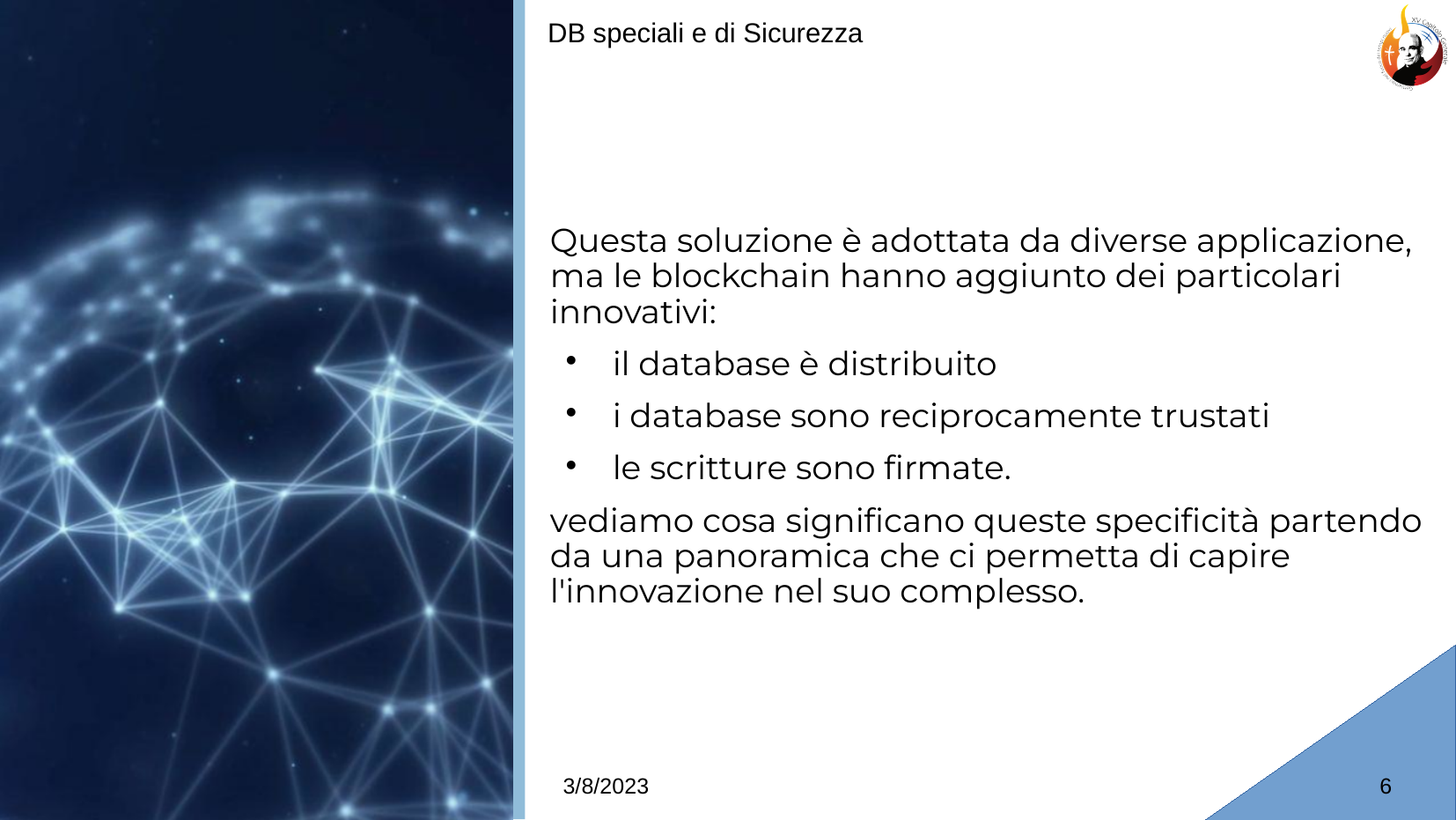

DB speciali e di Sicurezza
# Questa soluzione è adottata da diverse applicazione, ma le blockchain hanno aggiunto dei particolari innovativi:
il database è distribuito
i database sono reciprocamente trustati
le scritture sono firmate.
vediamo cosa significano queste specificità partendo da una panoramica che ci permetta di capire l'innovazione nel suo complesso.